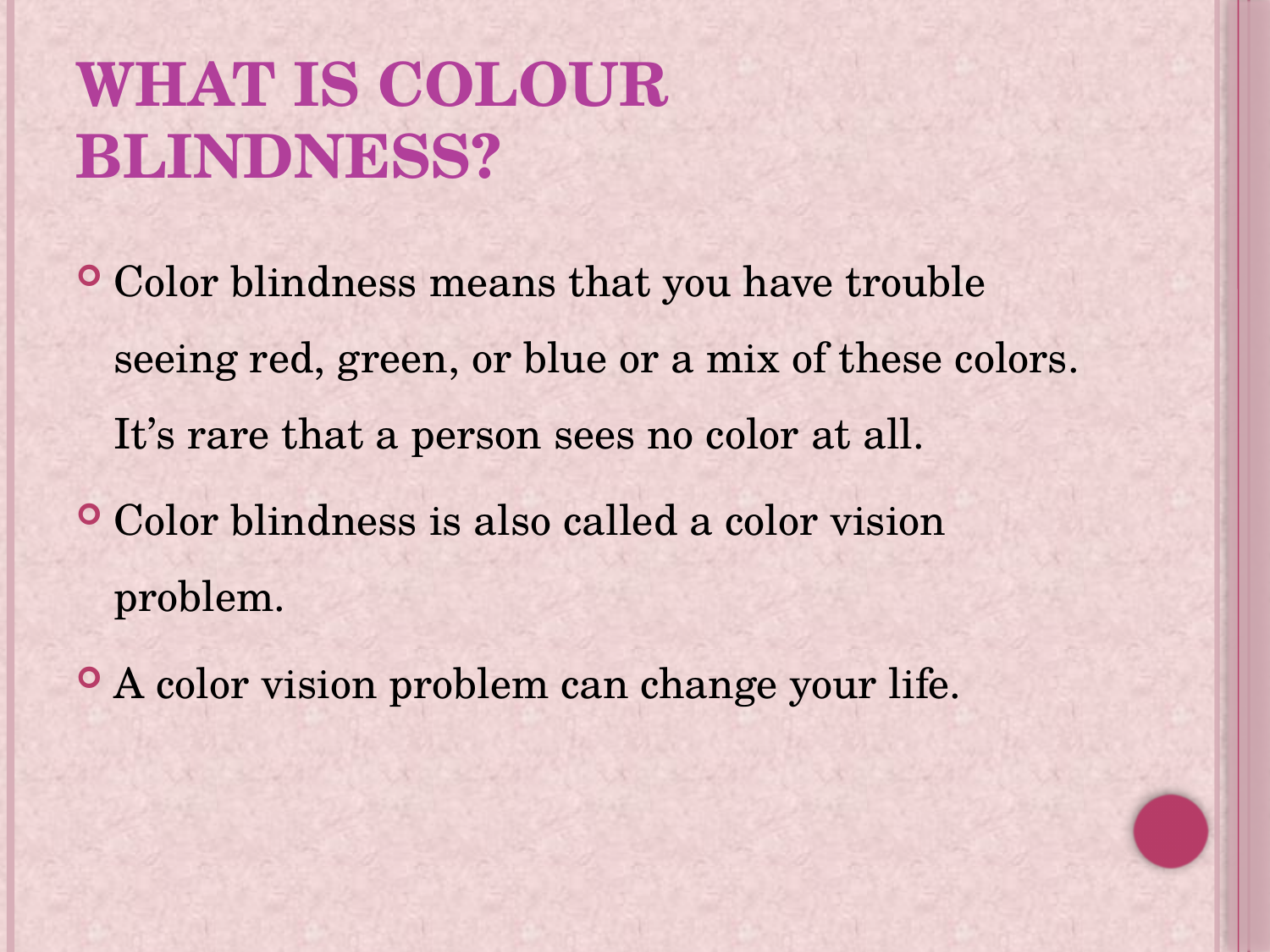

# What is colour blindness?
Color blindness means that you have trouble seeing red, green, or blue or a mix of these colors. It’s rare that a person sees no color at all.
Color blindness is also called a color vision problem.
A color vision problem can change your life.